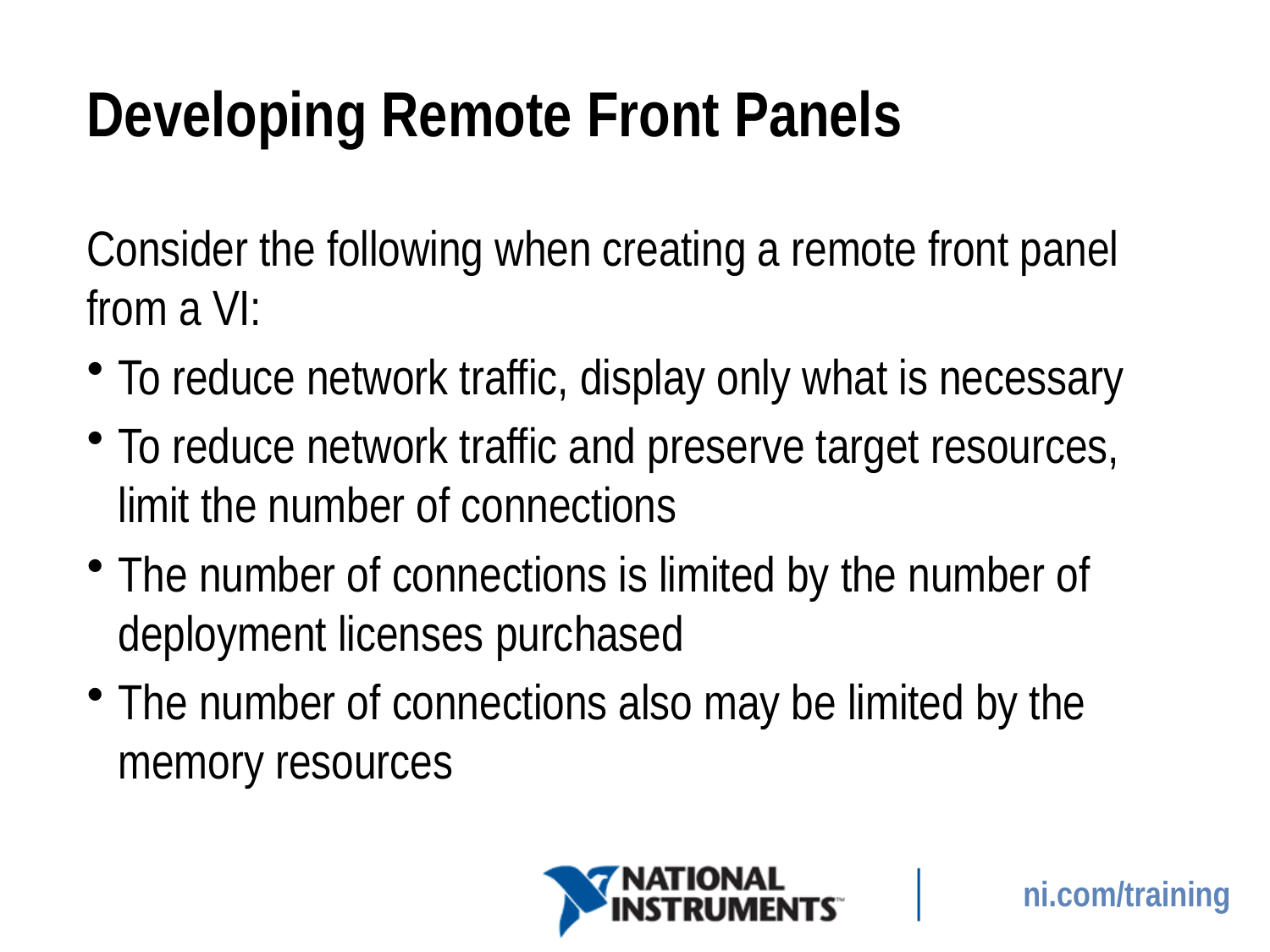

# Developing Remote Front Panels
Consider the following when creating a remote front panel from a VI:
To reduce network traffic, display only what is necessary
To reduce network traffic and preserve target resources, limit the number of connections
The number of connections is limited by the number of deployment licenses purchased
The number of connections also may be limited by the memory resources